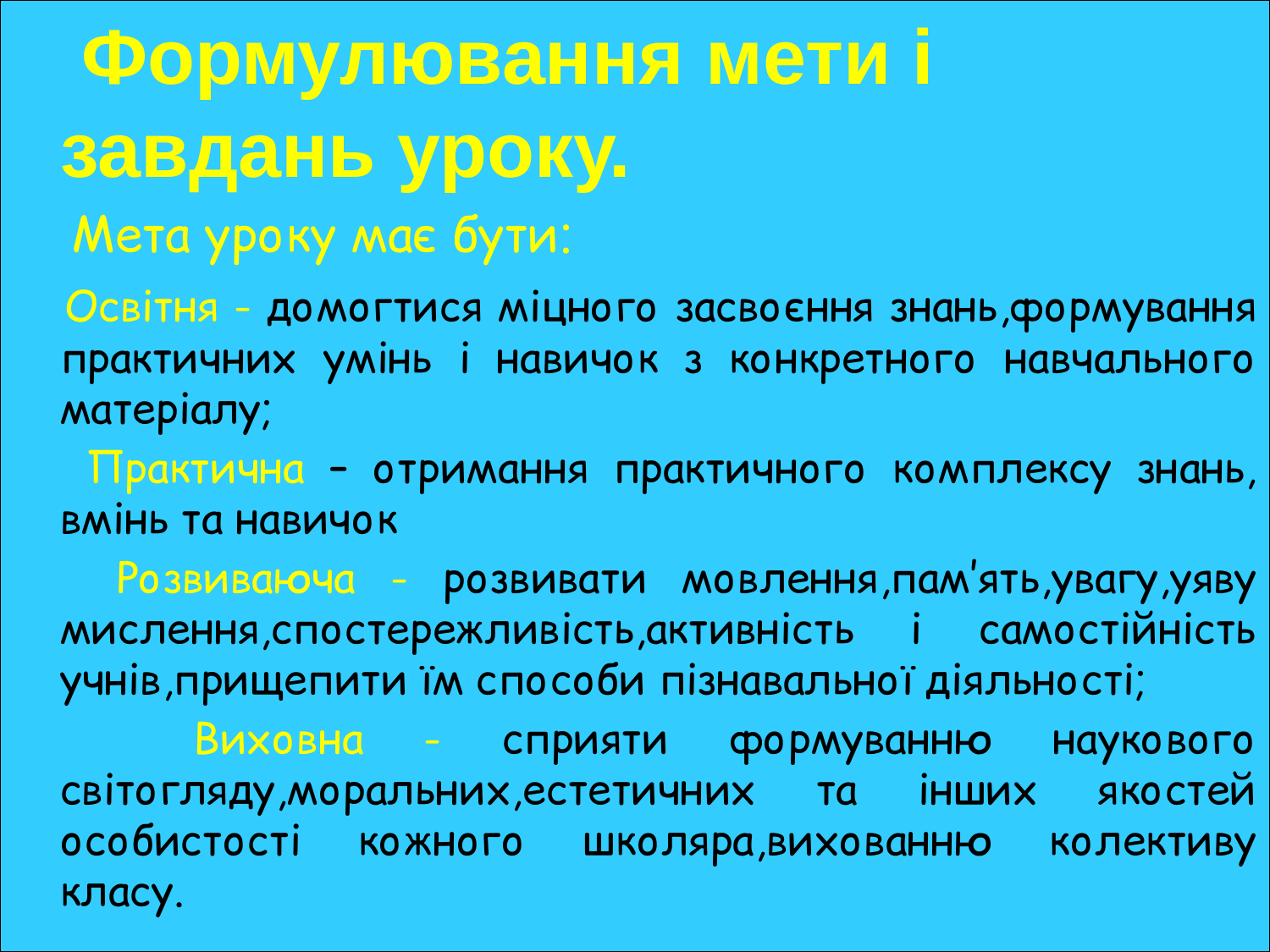

Формулювання мети і завдань уроку.
    Мета уроку має бути:
   Освітня - домогтися міцного засвоєння знань,формування практичних умінь і навичок з конкретного навчального матеріалу;
   Практична – отримання практичного комплексу знань, вмінь та навичок
   Розвиваюча - розвивати мовлення,пам’ять,увагу,уяву мислення,спостережливість,активність і самостійність учнів,прищепити їм способи пізнавальної діяльності;
   Виховна - сприяти формуванню наукового світогляду,моральних,естетичних та інших якостей особистості кожного школяра,вихованню колективу класу.
18